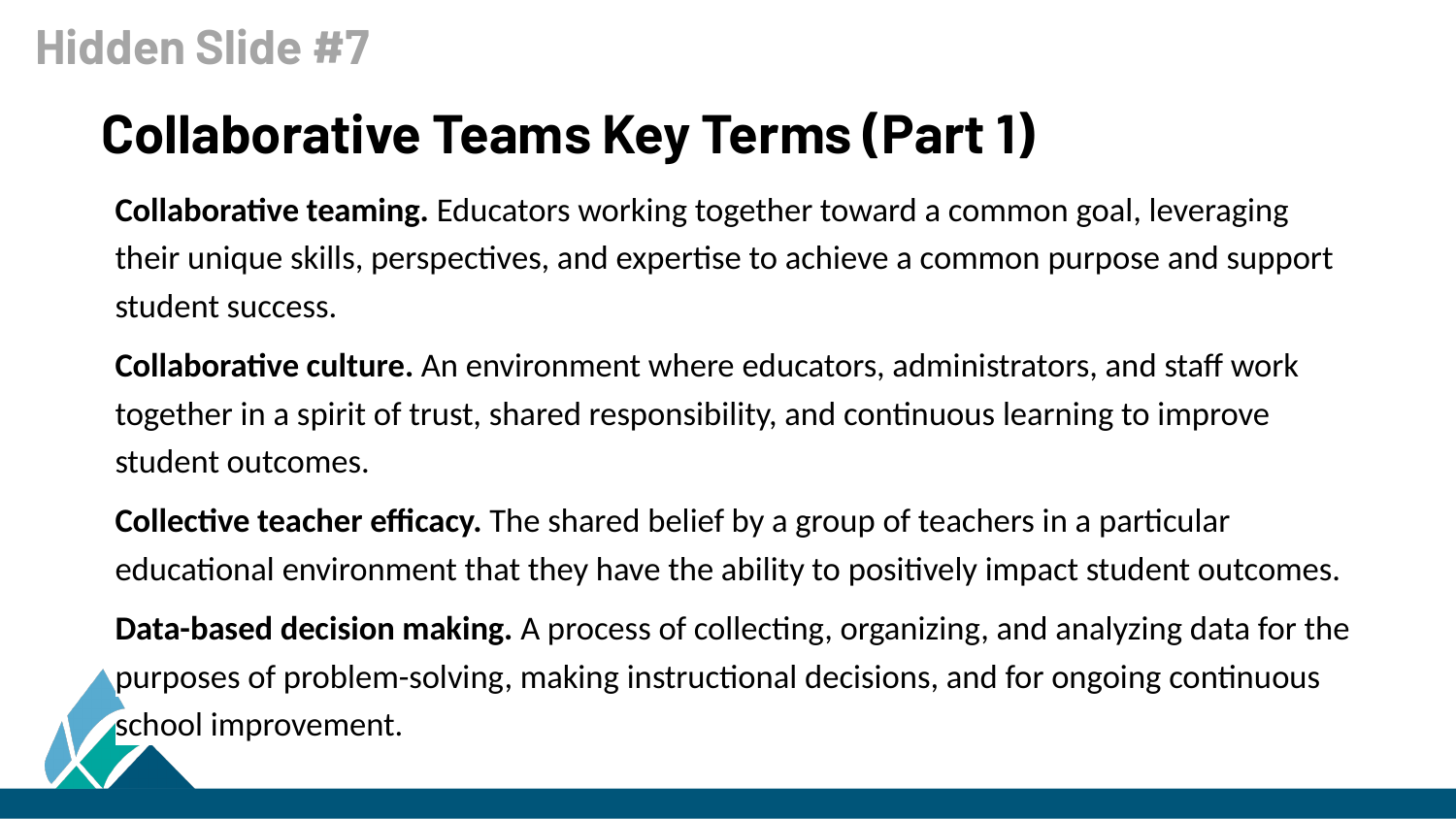

Hidden Slide #7
Collaborative Teams Key Terms (Part 1)
Collaborative teaming. Educators working together toward a common goal, leveraging their unique skills, perspectives, and expertise to achieve a common purpose and support student success.
Collaborative culture. An environment where educators, administrators, and staff work together in a spirit of trust, shared responsibility, and continuous learning to improve student outcomes.
Collective teacher efficacy. The shared belief by a group of teachers in a particular educational environment that they have the ability to positively impact student outcomes.
Data-based decision making. A process of collecting, organizing, and analyzing data for the purposes of problem-solving, making instructional decisions, and for ongoing continuous school improvement.